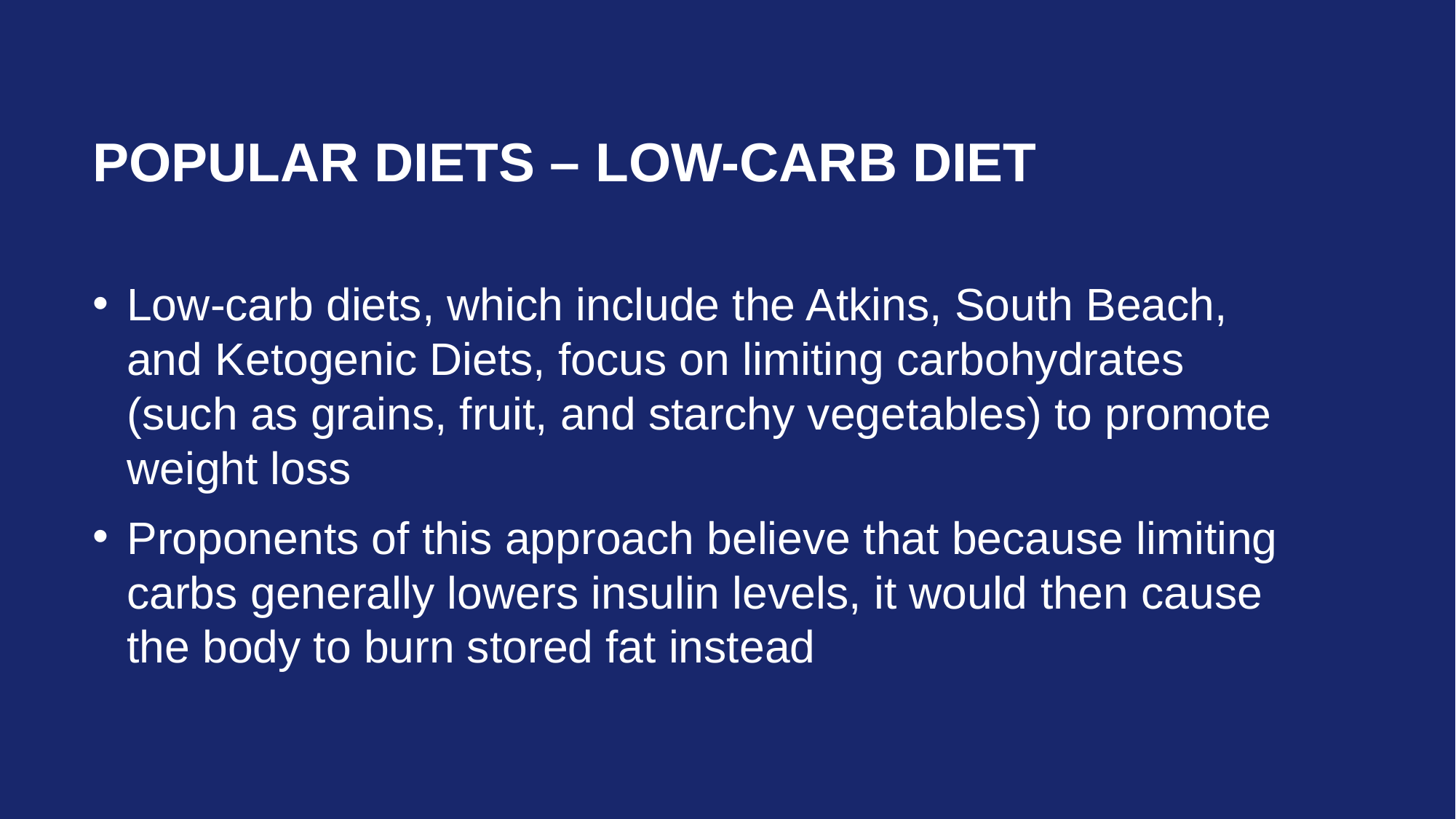

# Popular Diets – Low-Carb Diet
Low-carb diets, which include the Atkins, South Beach, and Ketogenic Diets, focus on limiting carbohydrates (such as grains, fruit, and starchy vegetables) to promote weight loss
Proponents of this approach believe that because limiting carbs generally lowers insulin levels, it would then cause the body to burn stored fat instead